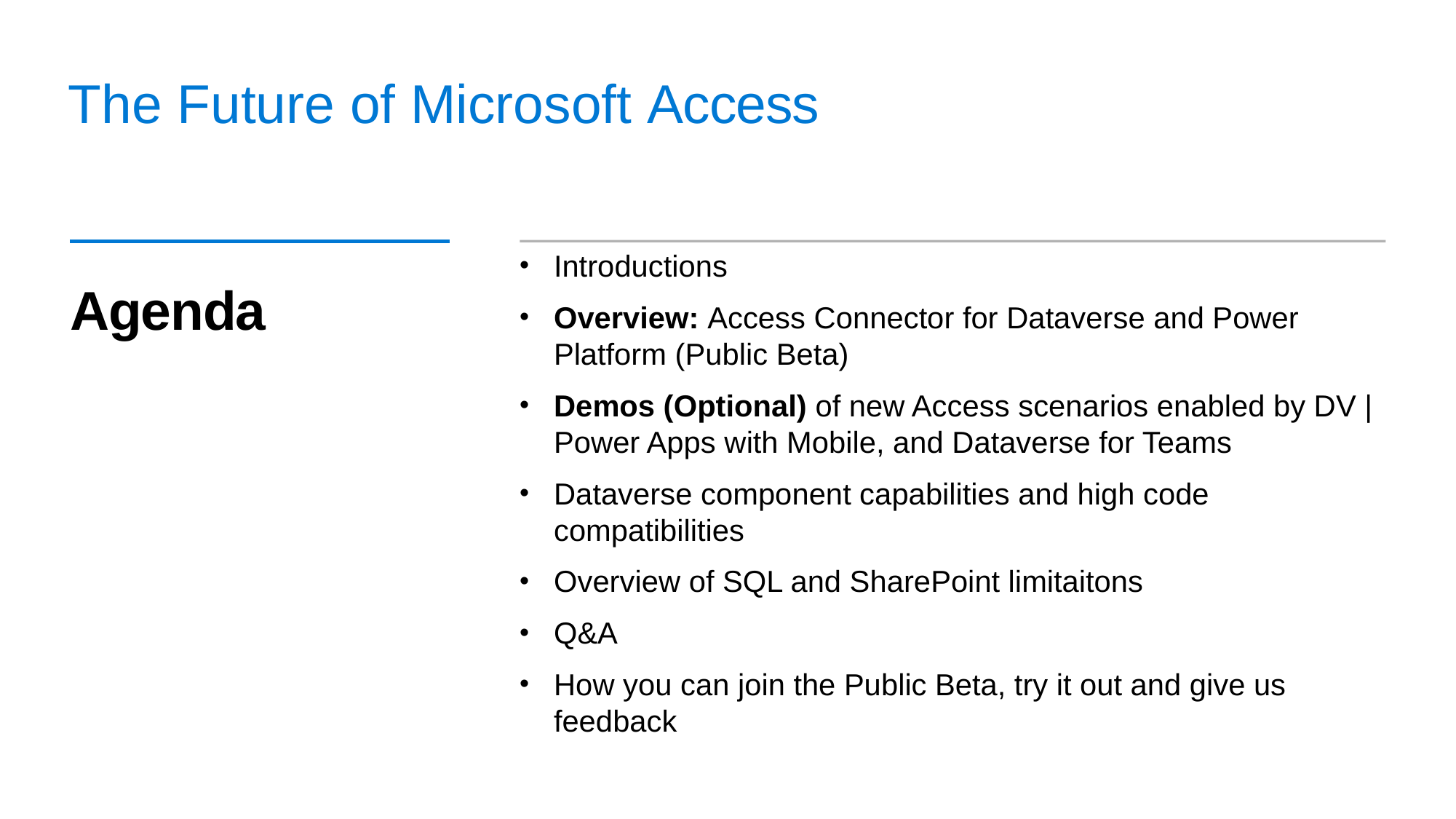

The Future of Microsoft Access
Introductions
Overview: Access Connector for Dataverse and Power Platform (Public Beta)
Demos (Optional) of new Access scenarios enabled by DV | Power Apps with Mobile, and Dataverse for Teams
Dataverse component capabilities and high code compatibilities
Overview of SQL and SharePoint limitaitons
Q&A
How you can join the Public Beta, try it out and give us feedback
# Agenda